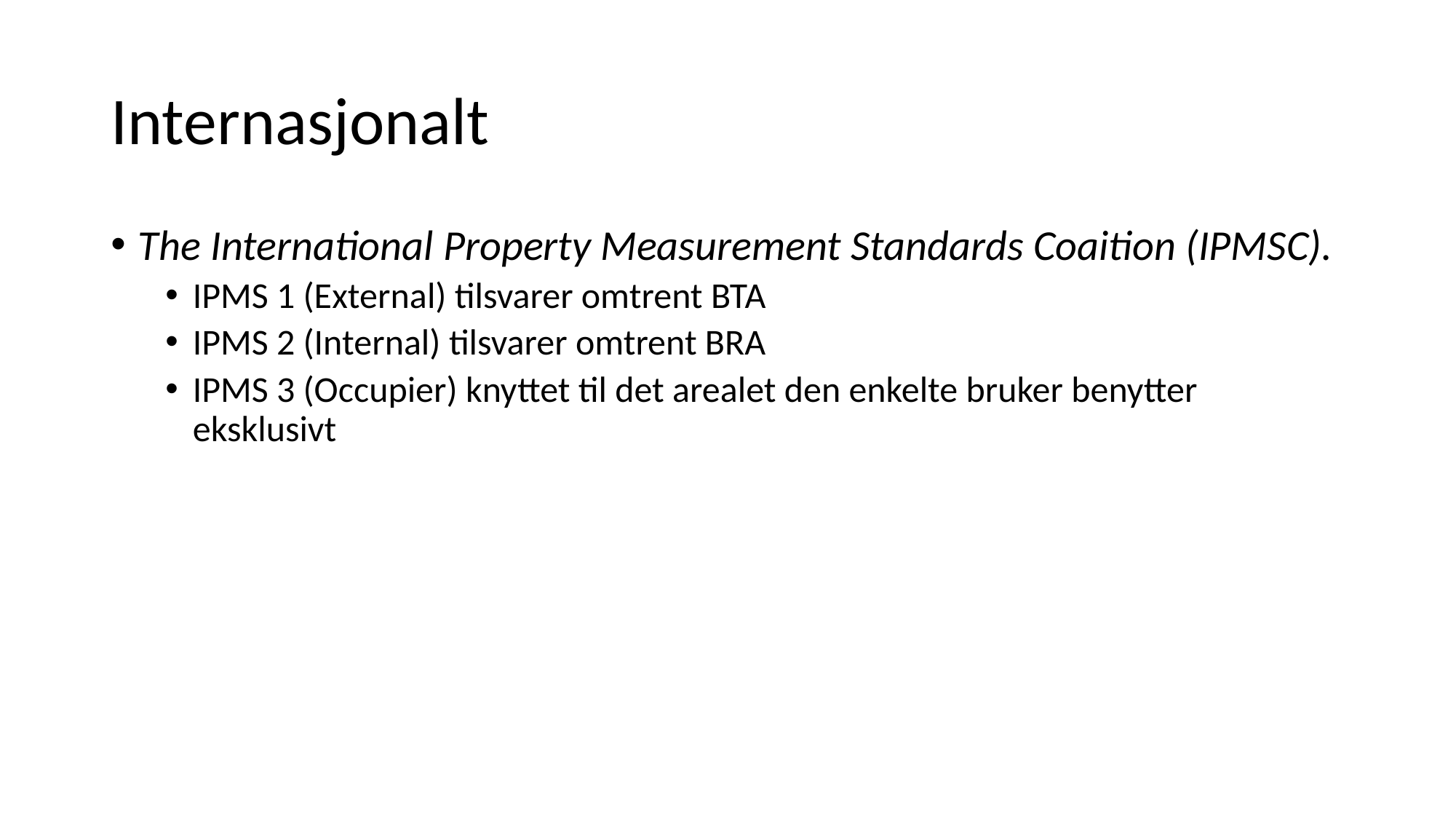

# Internasjonalt
The International Property Measurement Standards Coaition (IPMSC).
IPMS 1 (External) tilsvarer omtrent BTA
IPMS 2 (Internal) tilsvarer omtrent BRA
IPMS 3 (Occupier) knyttet til det arealet den enkelte bruker benytter eksklusivt